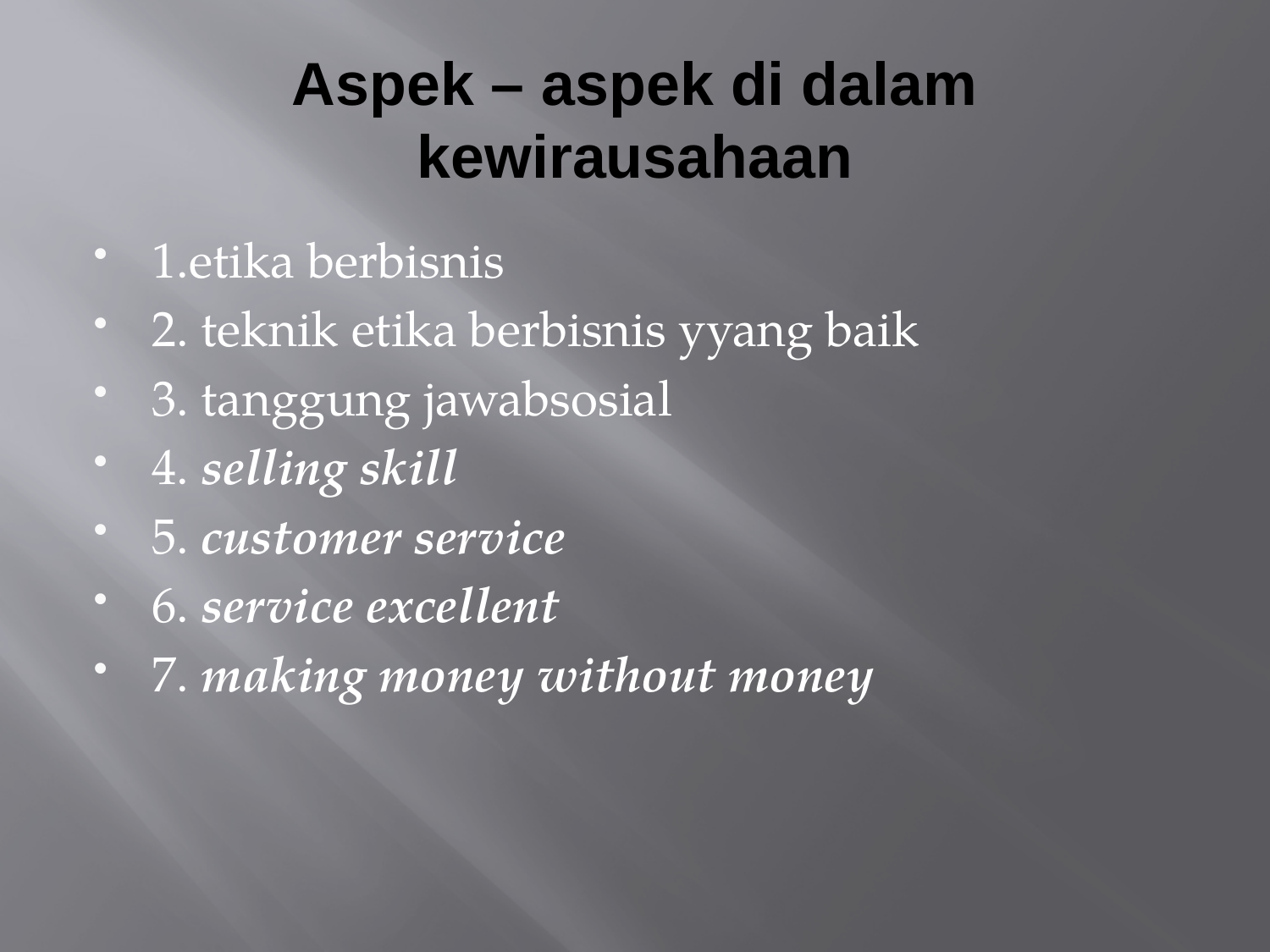

# Aspek – aspek di dalam kewirausahaan
1.etika berbisnis
2. teknik etika berbisnis yyang baik
3. tanggung jawabsosial
4. selling skill
5. customer service
6. service excellent
7. making money without money